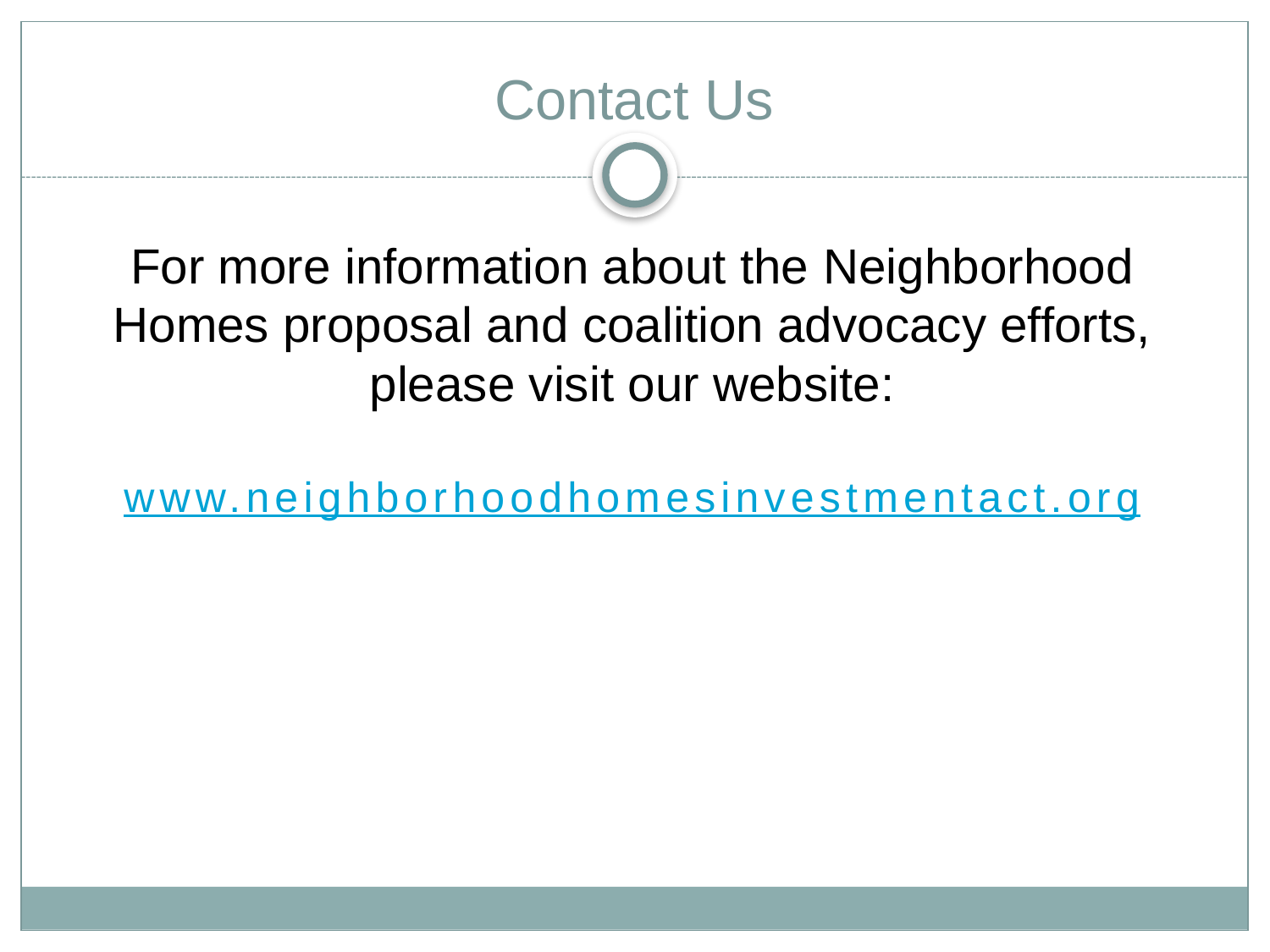

# Contact Us
For more information about the Neighborhood Homes proposal and coalition advocacy efforts, please visit our website:

www.neighborhoodhomesinvestmentact.org